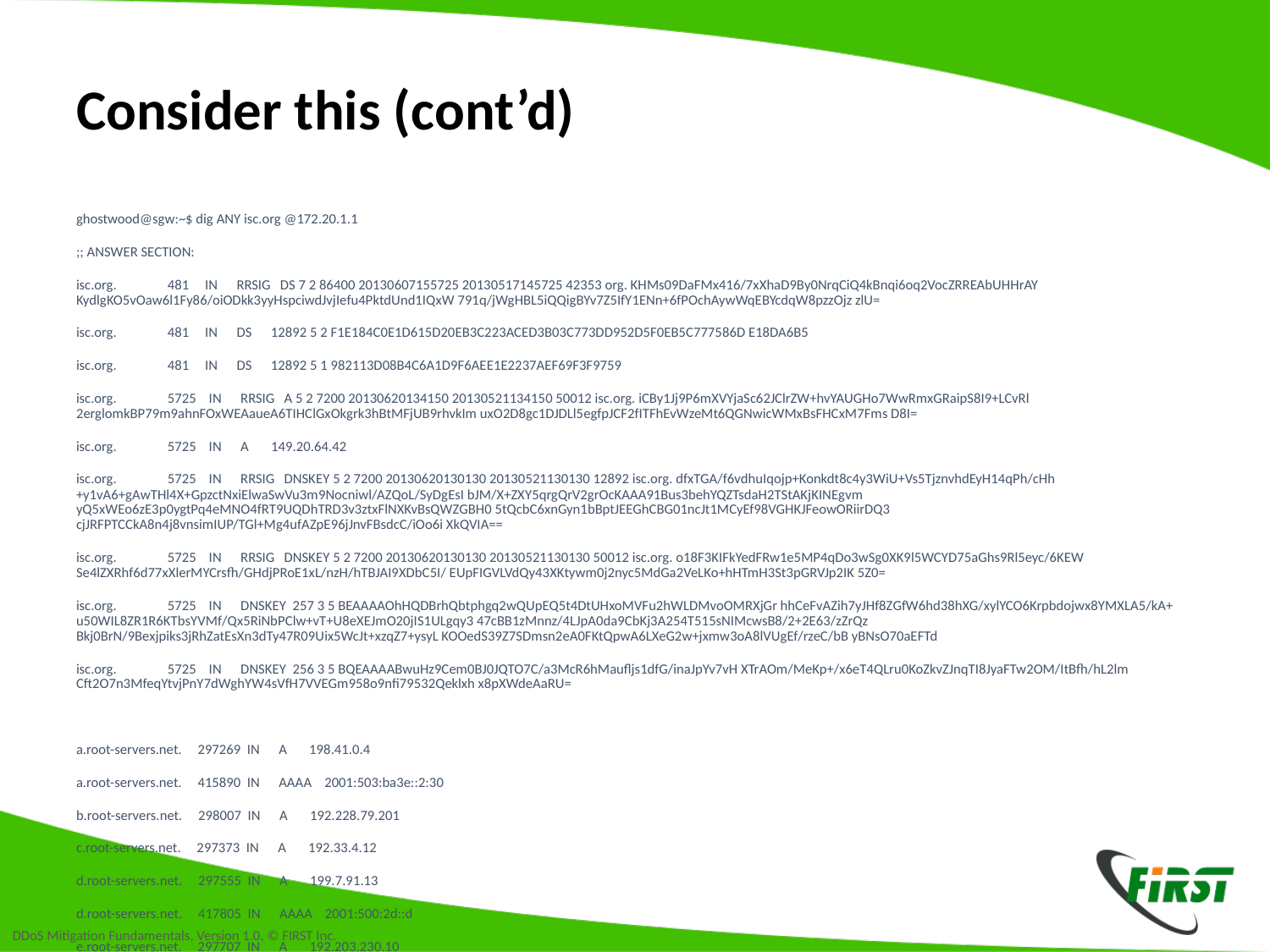

# Consider this (cont’d)
ghostwood@sgw:~$ dig ANY isc.org @172.20.1.1
;; ANSWER SECTION:
isc.org.                481     IN      RRSIG   DS 7 2 86400 20130607155725 20130517145725 42353 org. KHMs09DaFMx416/7xXhaD9By0NrqCiQ4kBnqi6oq2VocZRREAbUHHrAY KydlgKO5vOaw6l1Fy86/oiODkk3yyHspciwdJvjIefu4PktdUnd1IQxW 791q/jWgHBL5iQQigBYv7Z5IfY1ENn+6fPOchAywWqEBYcdqW8pzzOjz zlU=
isc.org.                481     IN      DS      12892 5 2 F1E184C0E1D615D20EB3C223ACED3B03C773DD952D5F0EB5C777586D E18DA6B5
isc.org.                481     IN      DS      12892 5 1 982113D08B4C6A1D9F6AEE1E2237AEF69F3F9759
isc.org.                5725    IN      RRSIG   A 5 2 7200 20130620134150 20130521134150 50012 isc.org. iCBy1Jj9P6mXVYjaSc62JClrZW+hvYAUGHo7WwRmxGRaipS8I9+LCvRl 2erglomkBP79m9ahnFOxWEAaueA6TIHClGxOkgrk3hBtMFjUB9rhvkIm uxO2D8gc1DJDLl5egfpJCF2fITFhEvWzeMt6QGNwicWMxBsFHCxM7Fms D8I=
isc.org.                5725    IN      A       149.20.64.42
isc.org.                5725    IN      RRSIG   DNSKEY 5 2 7200 20130620130130 20130521130130 12892 isc.org. dfxTGA/f6vdhuIqojp+Konkdt8c4y3WiU+Vs5TjznvhdEyH14qPh/cHh +y1vA6+gAwTHl4X+GpzctNxiElwaSwVu3m9Nocniwl/AZQoL/SyDgEsI bJM/X+ZXY5qrgQrV2grOcKAAA91Bus3behYQZTsdaH2TStAKjKINEgvm yQ5xWEo6zE3p0ygtPq4eMNO4fRT9UQDhTRD3v3ztxFlNXKvBsQWZGBH0 5tQcbC6xnGyn1bBptJEEGhCBG01ncJt1MCyEf98VGHKJFeowORiirDQ3 cjJRFPTCCkA8n4j8vnsimIUP/TGl+Mg4ufAZpE96jJnvFBsdcC/iOo6i XkQVIA==
isc.org.                5725    IN      RRSIG   DNSKEY 5 2 7200 20130620130130 20130521130130 50012 isc.org. o18F3KIFkYedFRw1e5MP4qDo3wSg0XK9l5WCYD75aGhs9Rl5eyc/6KEW Se4lZXRhf6d77xXlerMYCrsfh/GHdjPRoE1xL/nzH/hTBJAI9XDbC5I/ EUpFIGVLVdQy43XKtywm0j2nyc5MdGa2VeLKo+hHTmH3St3pGRVJp2IK 5Z0=
isc.org.                5725    IN      DNSKEY  257 3 5 BEAAAAOhHQDBrhQbtphgq2wQUpEQ5t4DtUHxoMVFu2hWLDMvoOMRXjGr hhCeFvAZih7yJHf8ZGfW6hd38hXG/xylYCO6Krpbdojwx8YMXLA5/kA+ u50WIL8ZR1R6KTbsYVMf/Qx5RiNbPClw+vT+U8eXEJmO20jIS1ULgqy3 47cBB1zMnnz/4LJpA0da9CbKj3A254T515sNIMcwsB8/2+2E63/zZrQz Bkj0BrN/9Bexjpiks3jRhZatEsXn3dTy47R09Uix5WcJt+xzqZ7+ysyL KOOedS39Z7SDmsn2eA0FKtQpwA6LXeG2w+jxmw3oA8lVUgEf/rzeC/bB yBNsO70aEFTd
isc.org.                5725    IN      DNSKEY  256 3 5 BQEAAAABwuHz9Cem0BJ0JQTO7C/a3McR6hMaufljs1dfG/inaJpYv7vH XTrAOm/MeKp+/x6eT4QLru0KoZkvZJnqTI8JyaFTw2OM/ItBfh/hL2lm Cft2O7n3MfeqYtvjPnY7dWghYW4sVfH7VVEGm958o9nfi79532Qeklxh x8pXWdeAaRU=

a.root-servers.net.     297269  IN      A       198.41.0.4
a.root-servers.net.     415890  IN      AAAA    2001:503:ba3e::2:30
b.root-servers.net.     298007  IN      A       192.228.79.201
c.root-servers.net.     297373  IN      A       192.33.4.12
d.root-servers.net.     297555  IN      A       199.7.91.13
d.root-servers.net.     417805  IN      AAAA    2001:500:2d::d
e.root-servers.net.     297707  IN      A       192.203.230.10
f.root-servers.net.     297544  IN      A       192.5.5.241
f.root-servers.net.     416152  IN      AAAA    2001:500:2f::f
g.root-servers.net.     297708  IN      A       192.112.36.4
h.root-servers.net.     298308  IN      A       128.63.2.53
h.root-servers.net.     416776  IN      AAAA    2001:500:1::803f:235
i.root-servers.net.     297617  IN      A       192.36.148.17
i.root-servers.net.     416212  IN      AAAA    2001:7fe::53
j.root-servers.net.     297461  IN      A       192.58.128.30
j.root-servers.net.     416282  IN      AAAA    2001:503:c27::2:30
k.root-servers.net.     298214  IN      A       193.0.14.129
k.root-servers.net.     416408  IN      AAAA    2001:7fd::1
l.root-servers.net.     297861  IN      A       199.7.83.42
l.root-servers.net.     416521  IN      AAAA    2001:500:3::42
m.root-servers.net.     297289  IN      A       202.12.27.33
m.root-servers.net.     416716  IN      AAAA    2001:dc3::35